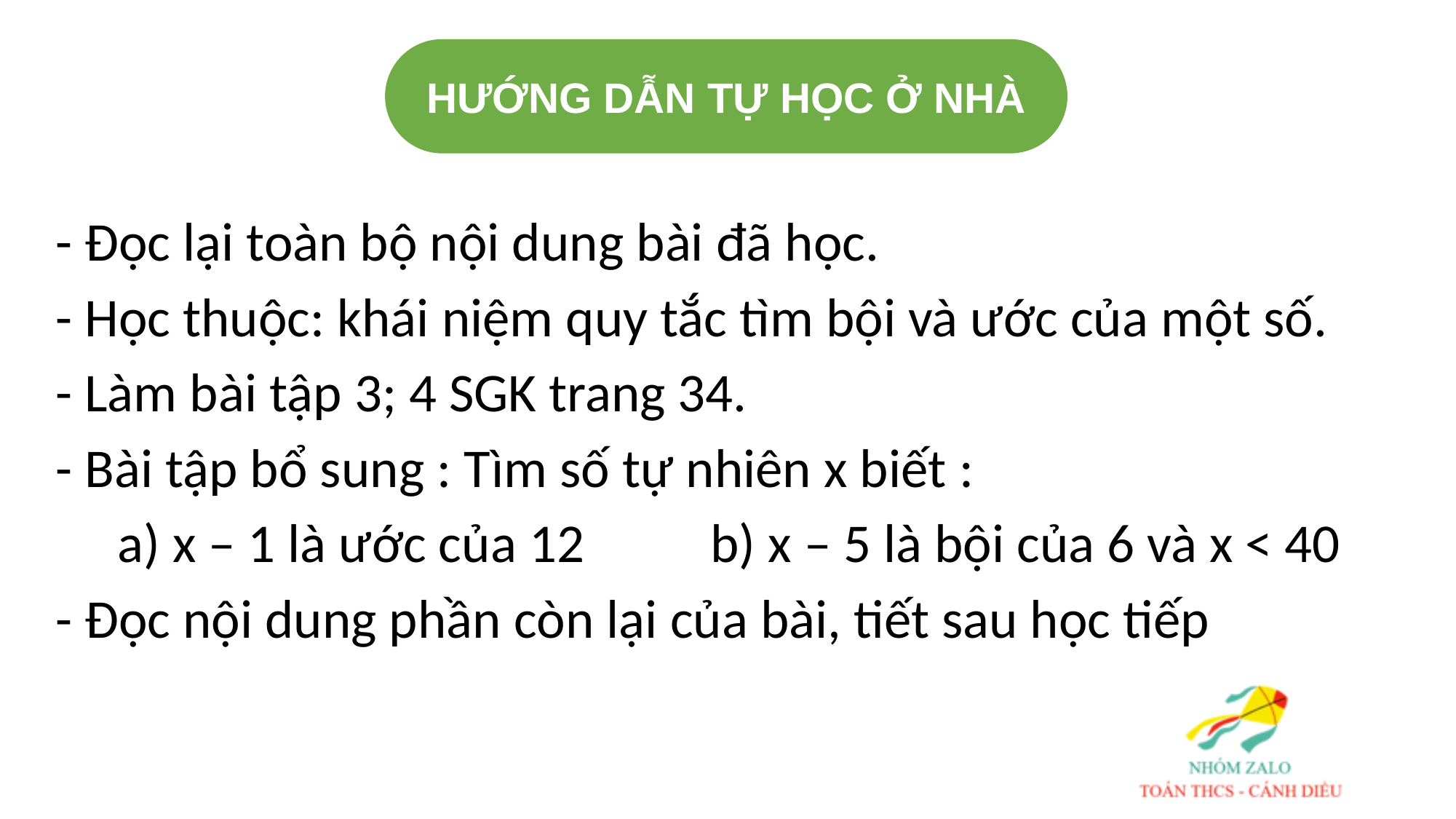

HƯỚNG DẪN TỰ HỌC Ở NHÀ
- Đọc lại toàn bộ nội dung bài đã học.
- Học thuộc: khái niệm quy tắc tìm bội và ước của một số.
- Làm bài tập 3; 4 SGK trang 34.
- Bài tập bổ sung : Tìm số tự nhiên x biết :
     a) x – 1 là ước của 12		b) x – 5 là bội của 6 và x < 40
- Đọc nội dung phần còn lại của bài, tiết sau học tiếp